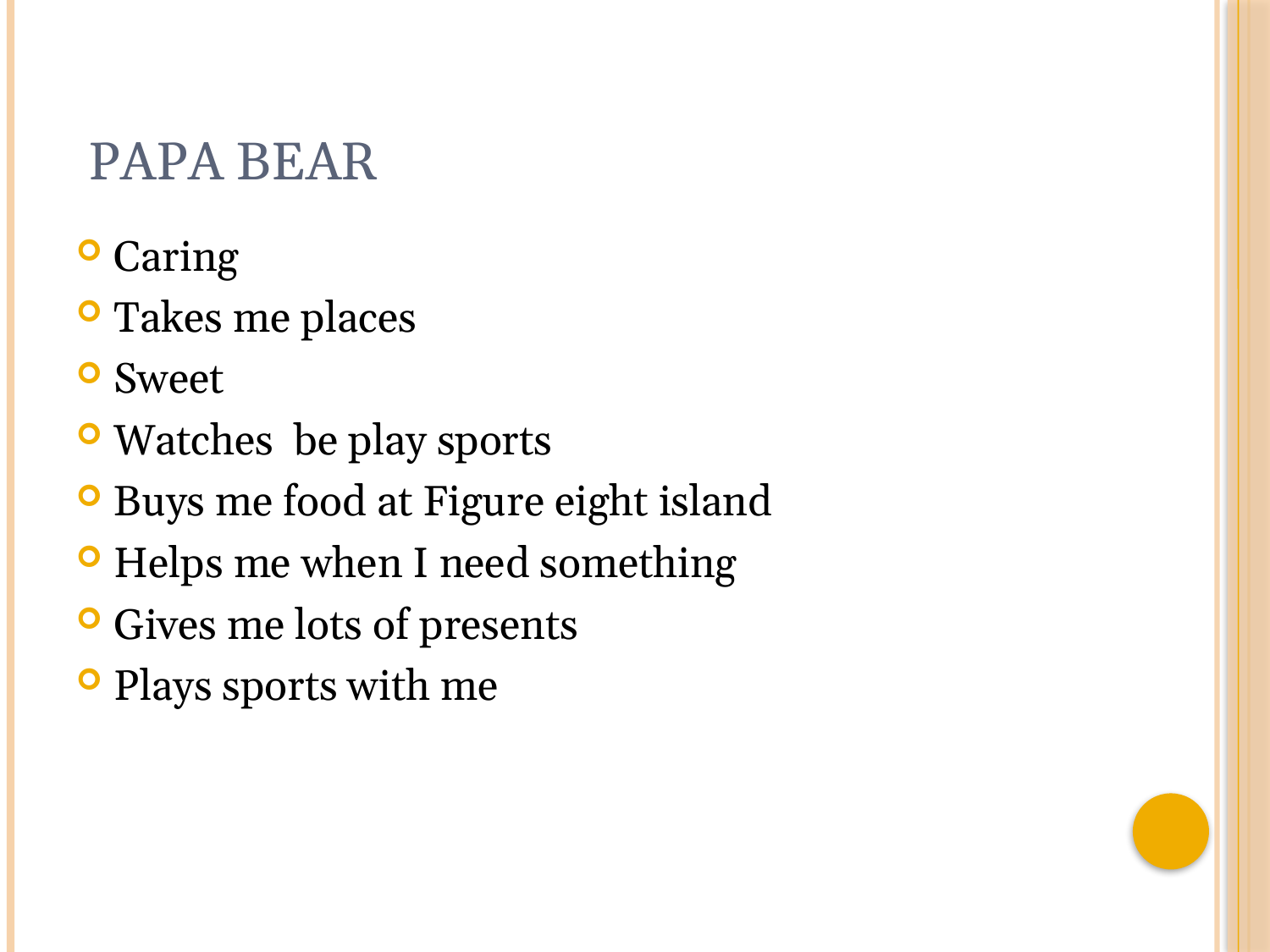

# Papa Bear
Caring
Takes me places
Sweet
Watches  be play sports
Buys me food at Figure eight island
Helps me when I need something
Gives me lots of presents
Plays sports with me